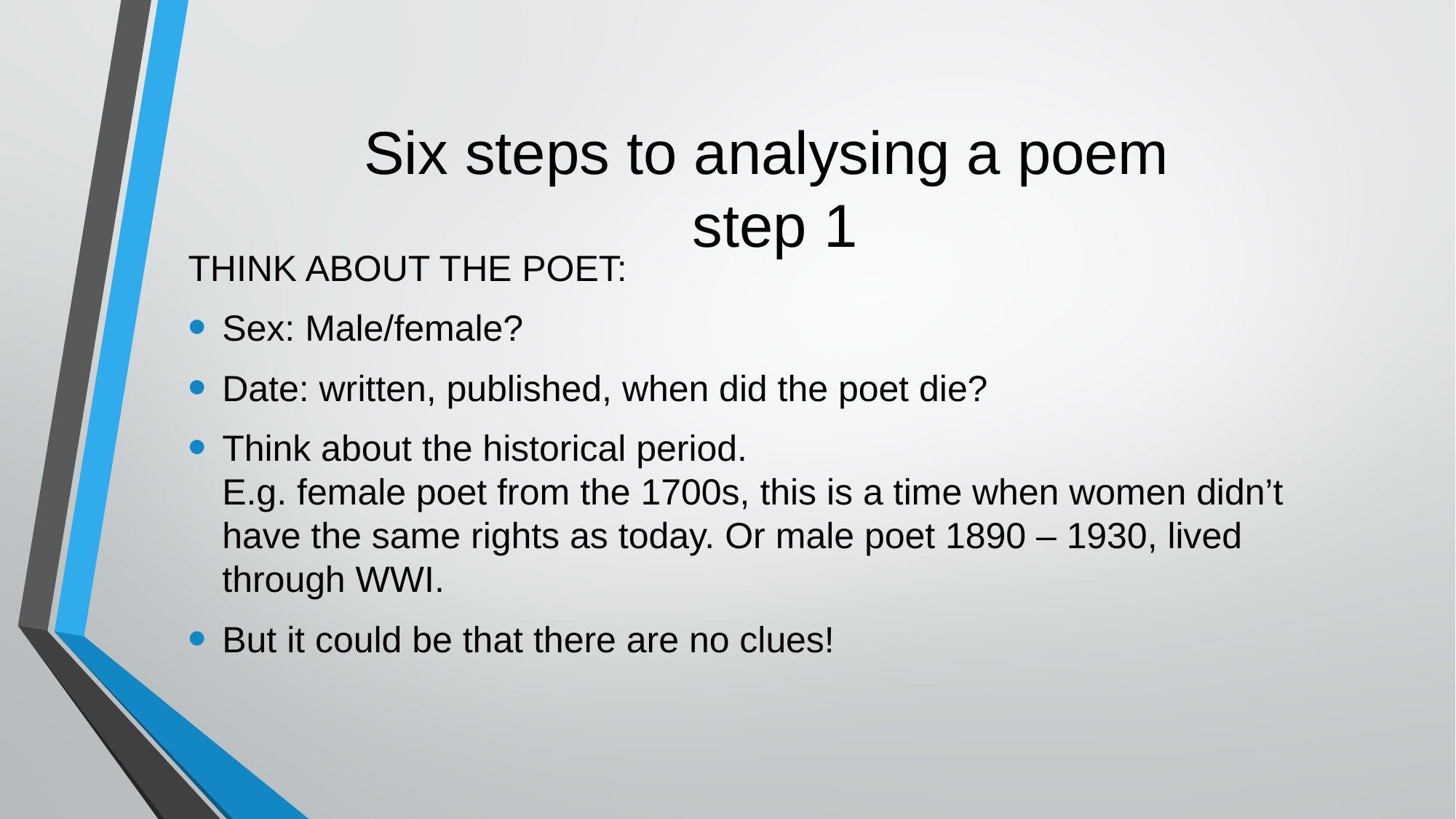

# Six steps to analysing a poem step 1
THINK ABOUT THE POET:
Sex: Male/female?
Date: written, published, when did the poet die?
Think about the historical period.
E.g. female poet from the 1700s, this is a time when women didn’t have the same rights as today. Or male poet 1890 – 1930, lived through WWI.
But it could be that there are no clues!